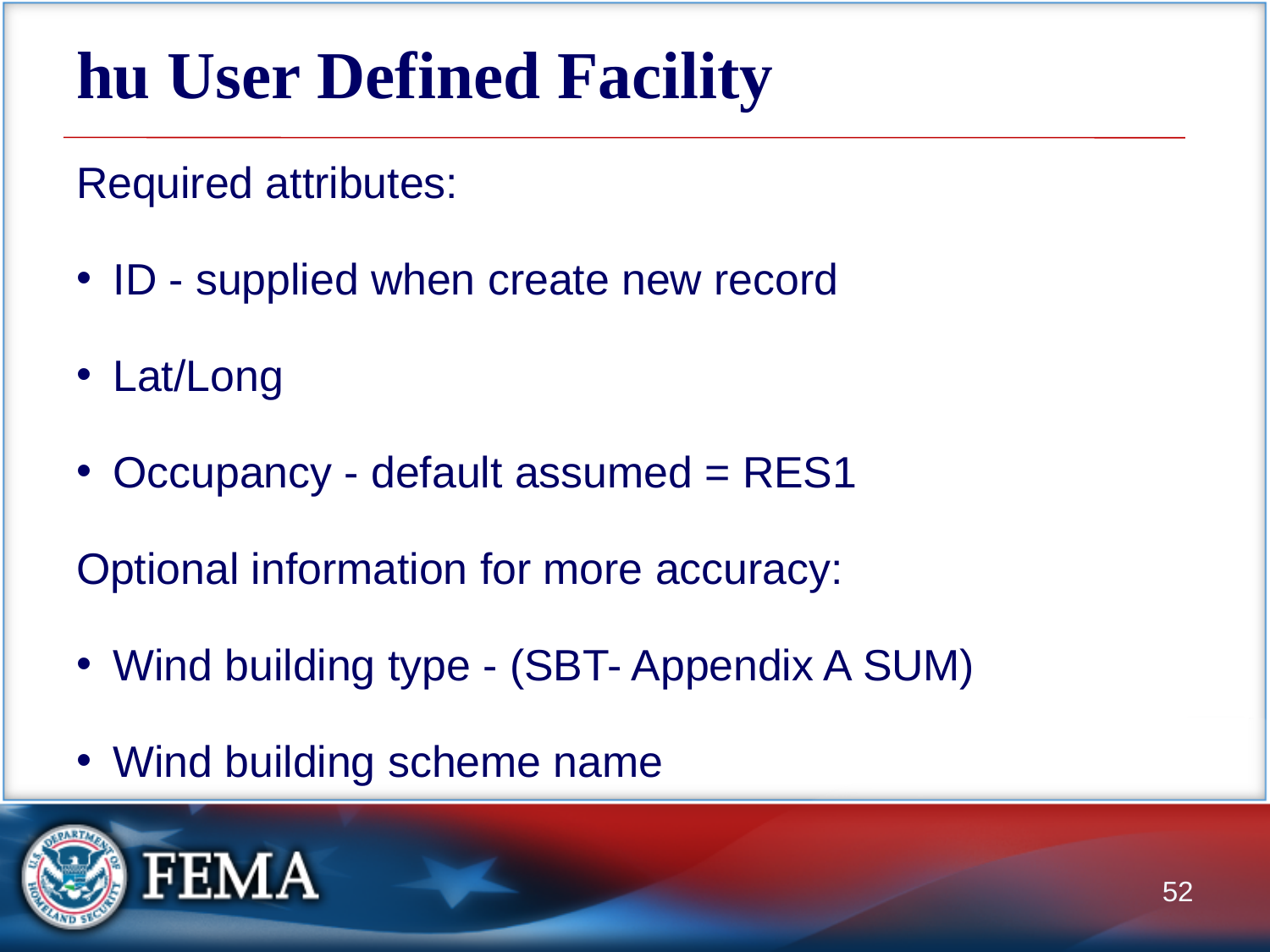

# hu User Defined Facility
Required attributes:
ID - supplied when create new record
Lat/Long
Occupancy - default assumed = RES1
Optional information for more accuracy:
Wind building type - (SBT- Appendix A SUM)
Wind building scheme name
52